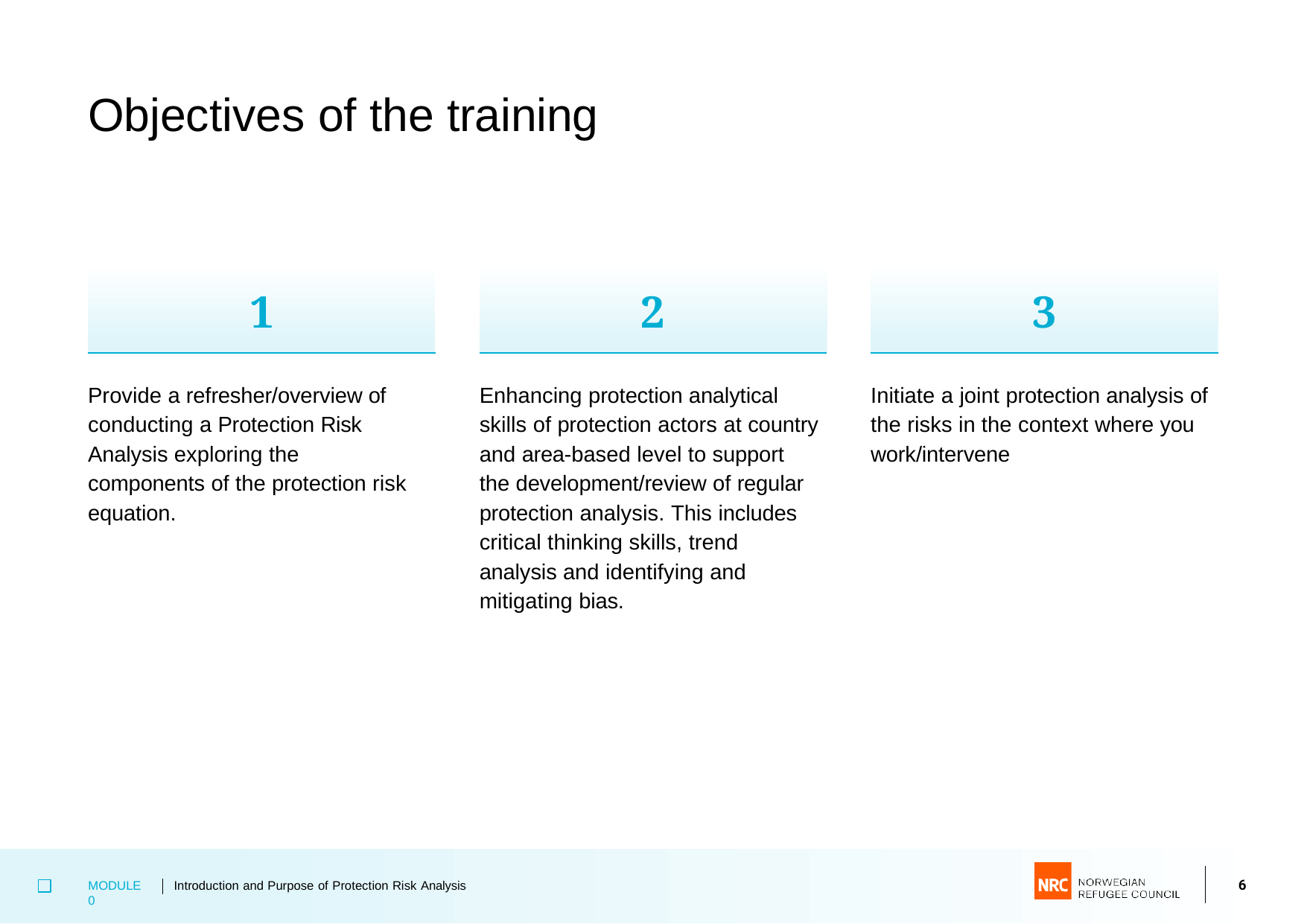

# Objectives of the training

1
2
3

Initiate a joint protection analysis of the risks in the context where you work/intervene
Provide a refresher/overview of conducting a Protection Risk Analysis exploring the components of the protection risk equation.
Enhancing protection analytical skills of protection actors at country and area-based level to support
the development/review of regular protection analysis. This includes critical thinking skills, trend analysis and identifying and mitigating bias.
6
MODULE 0
Introduction and Purpose of Protection Risk Analysis